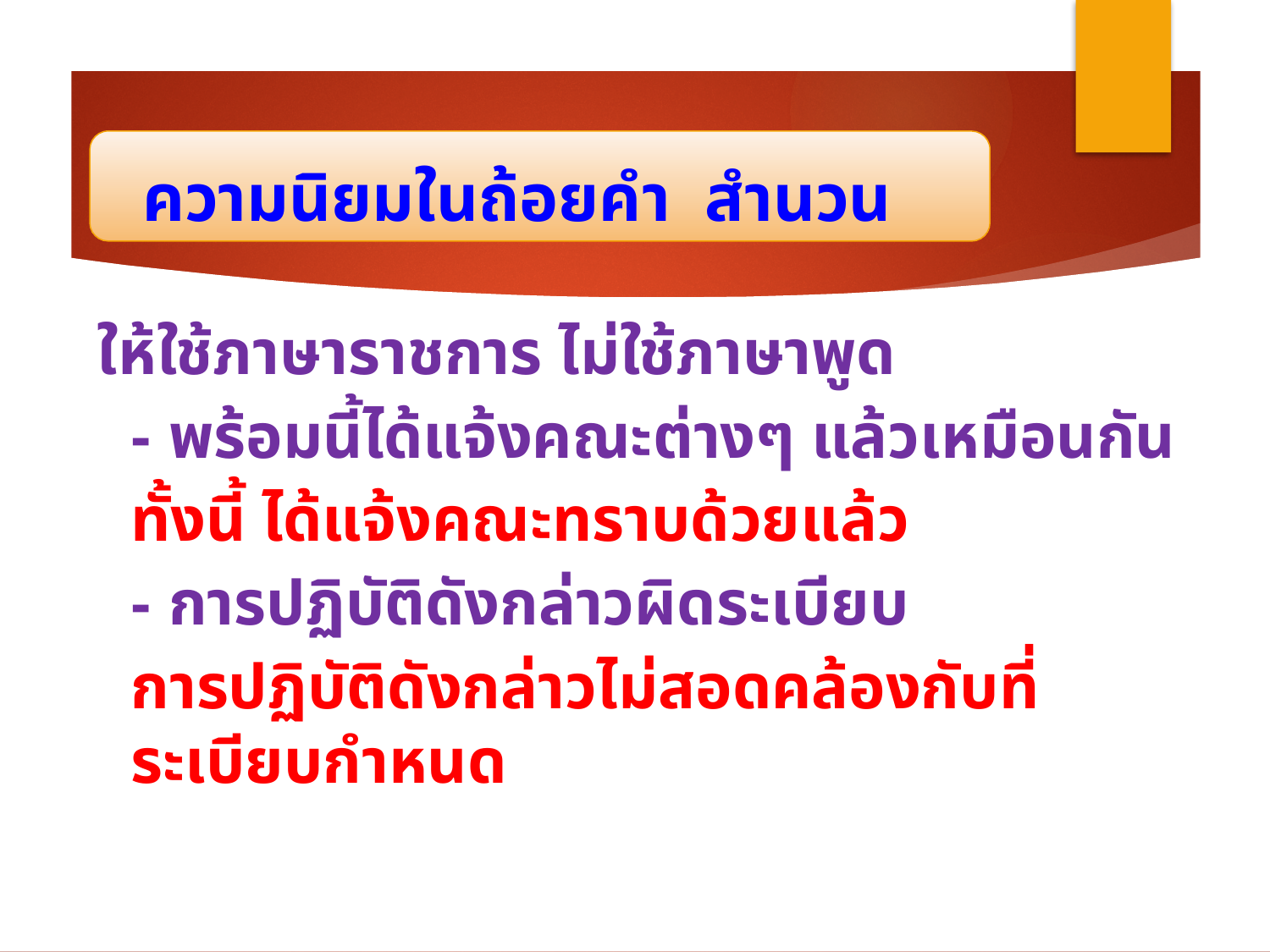

ความนิยมในถ้อยคำ  สำนวน
ให้ใช้ภาษาราชการ ไม่ใช้ภาษาพูด
	- พร้อมนี้ได้แจ้งคณะต่างๆ แล้วเหมือนกัน
		ทั้งนี้ ได้แจ้งคณะทราบด้วยแล้ว
	- การปฏิบัติดังกล่าวผิดระเบียบ
		การปฏิบัติดังกล่าวไม่สอดคล้องกับที่ระเบียบกำหนด